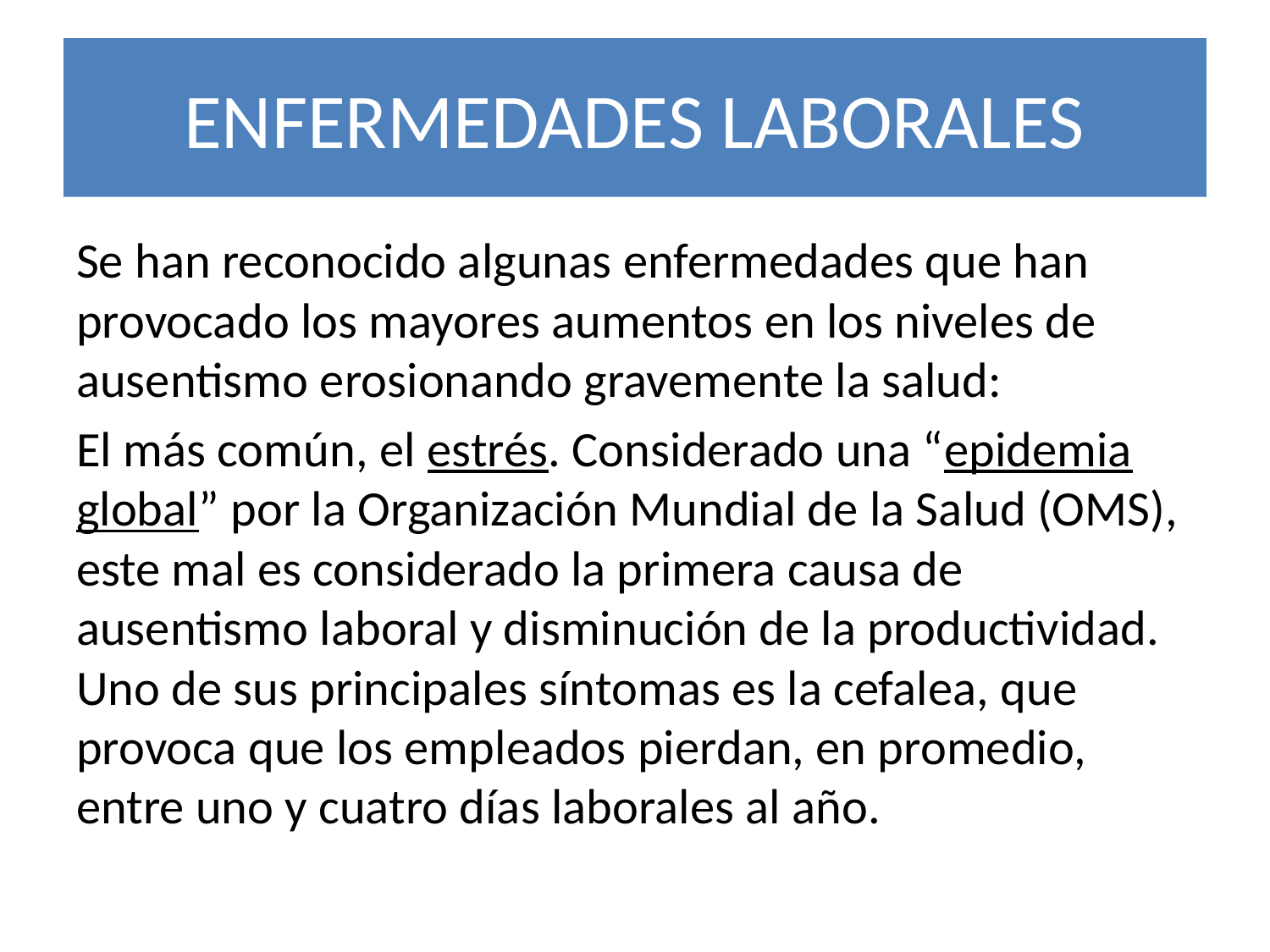

# ENFERMEDADES LABORALES
Se han reconocido algunas enfermedades que han provocado los mayores aumentos en los niveles de ausentismo erosionando gravemente la salud:
El más común, el estrés. Considerado una “epidemia global” por la Organización Mundial de la Salud (OMS), este mal es considerado la primera causa de ausentismo laboral y disminución de la productividad. Uno de sus principales síntomas es la cefalea, que provoca que los empleados pierdan, en promedio, entre uno y cuatro días laborales al año.